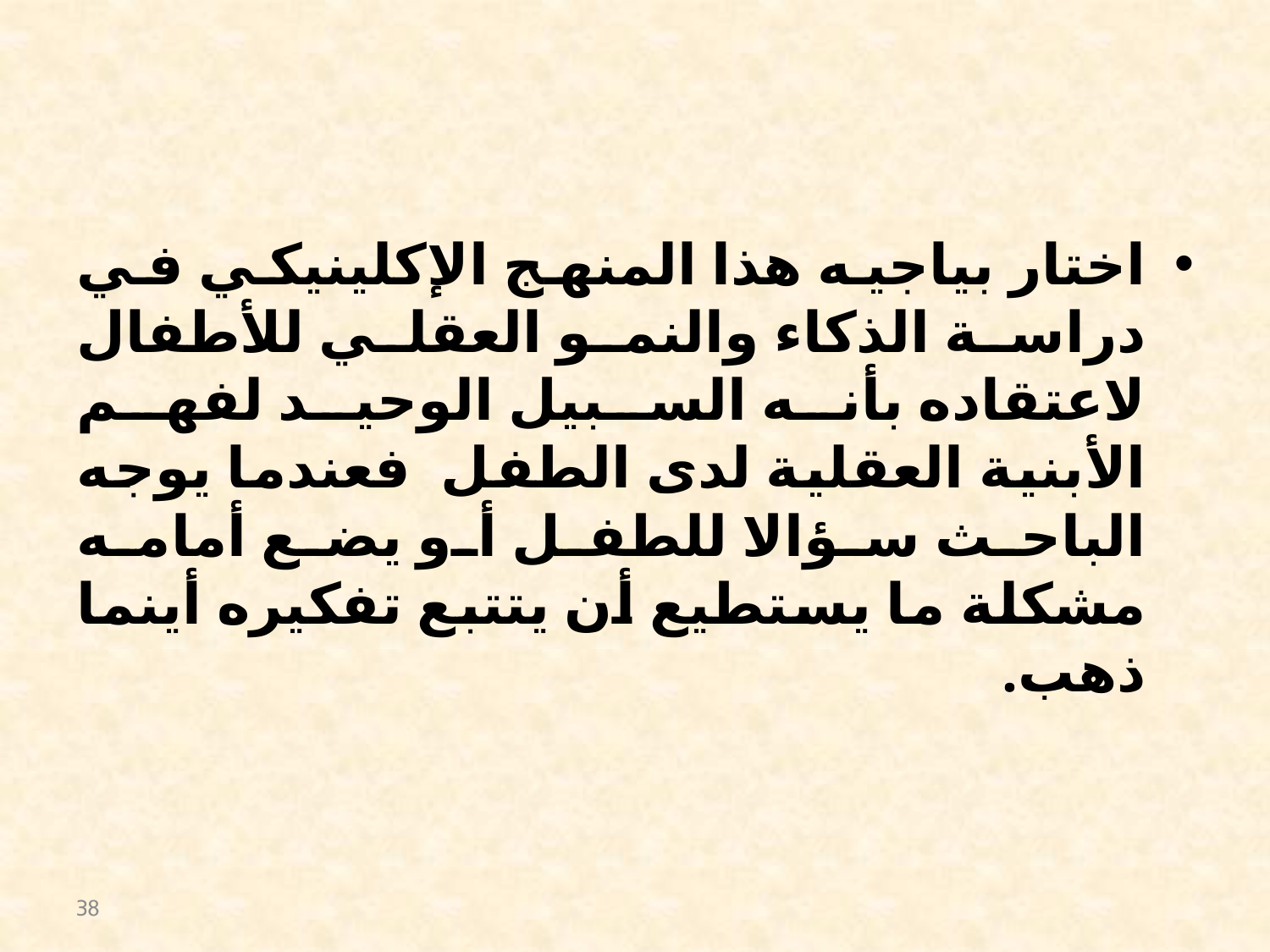

#
اختار بياجيه هذا المنهج الإكلينيكي في دراسة الذكاء والنمو العقلي للأطفال لاعتقاده بأنه السبيل الوحيد لفهم الأبنية العقلية لدى الطفل  فعندما يوجه الباحث سؤالا للطفل أو يضع أمامه مشكلة ما يستطيع أن يتتبع تفكيره أينما ذهب.
38